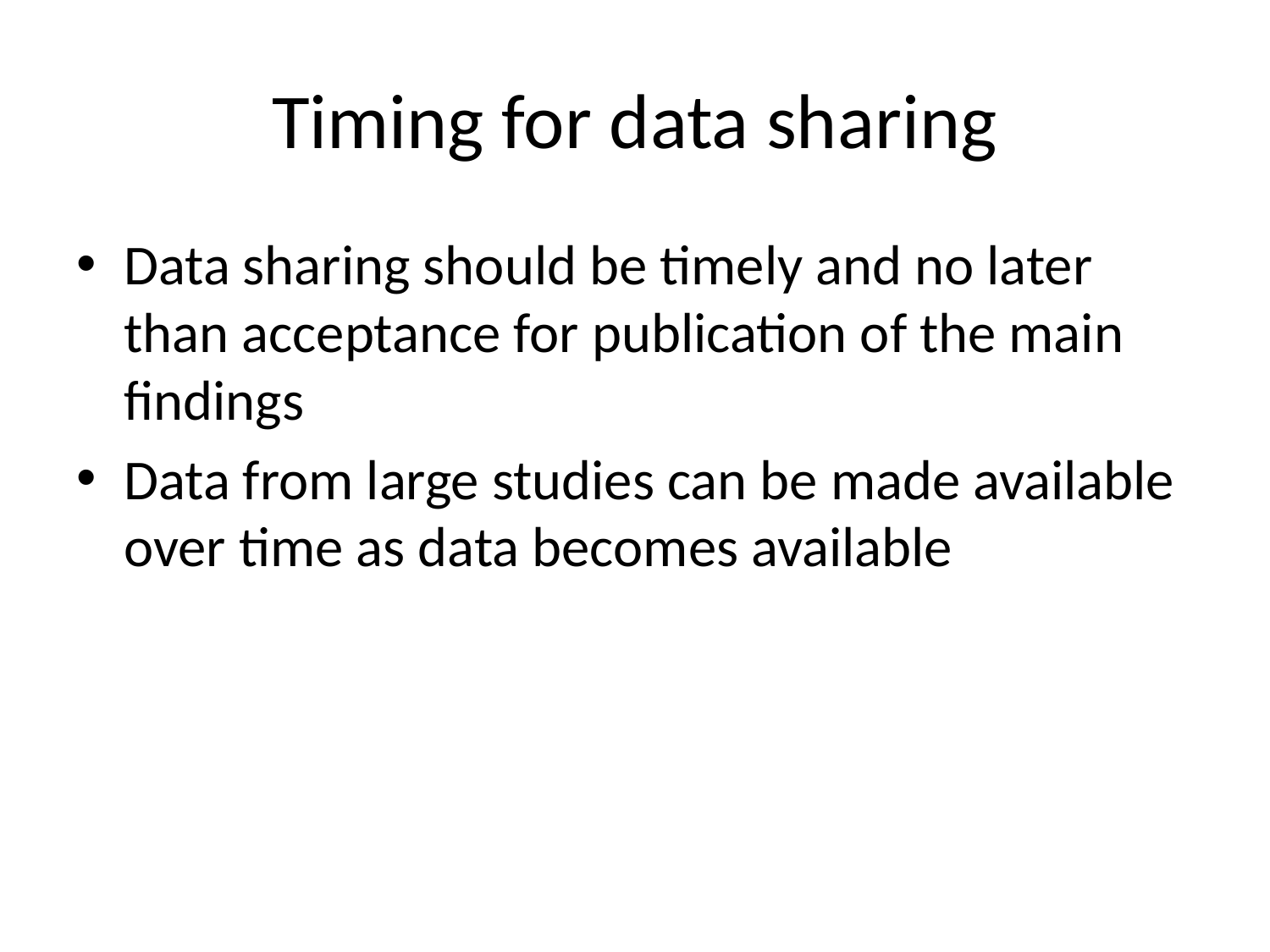

# Timing for data sharing
Data sharing should be timely and no later than acceptance for publication of the main findings
Data from large studies can be made available over time as data becomes available